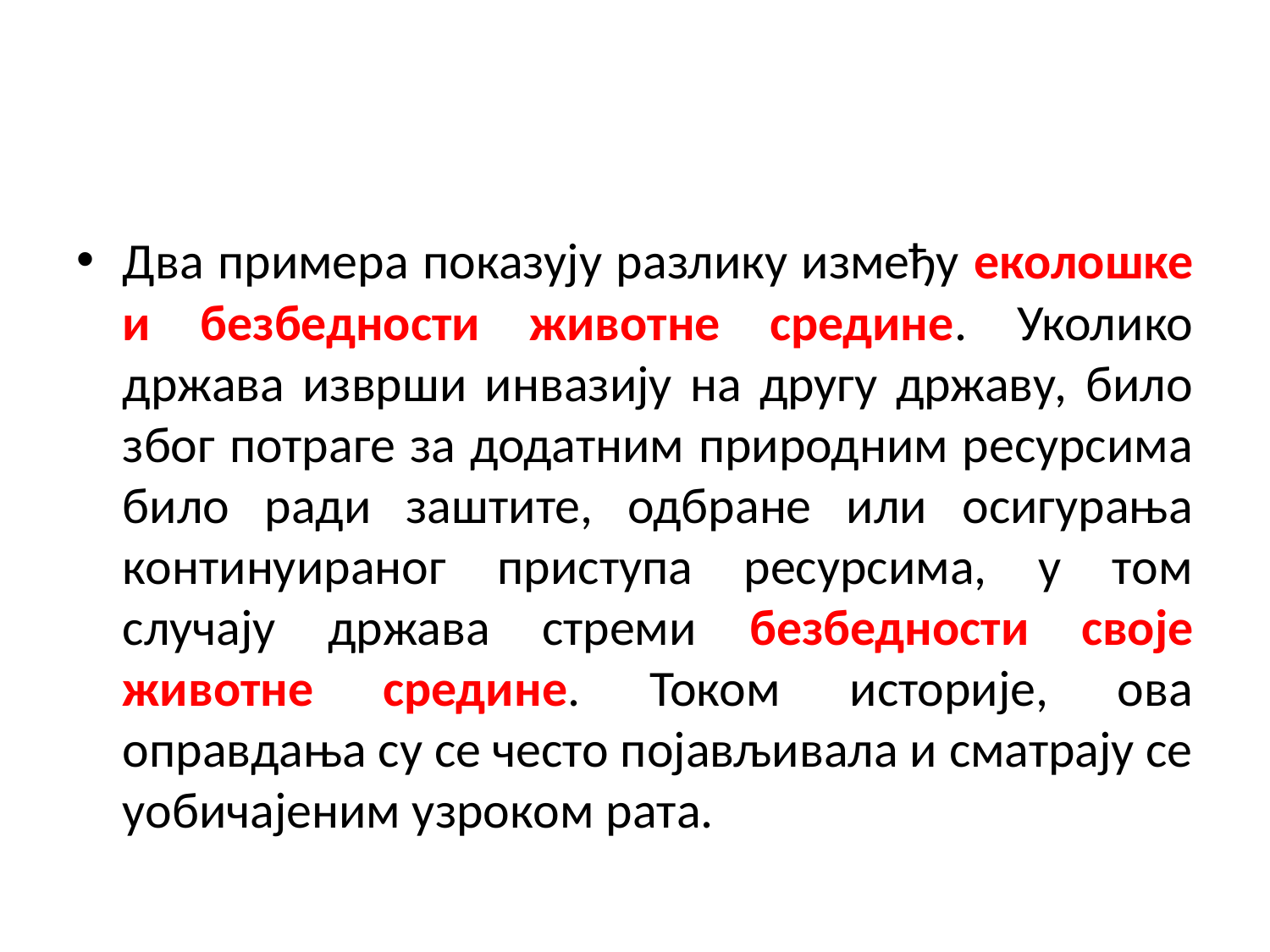

#
Два примера показују разлику између еколошке и безбедности животне средине. Уколико држава изврши инвазију на другу државу, било због потраге за додатним природним ресурсима било ради заштите, одбране или осигурања континуираног приступа ресурсима, у том случају држава стреми безбедности своје животне средине. Током историје, ова оправдања су се често појављивала и сматрају се уобичајеним узроком рата.